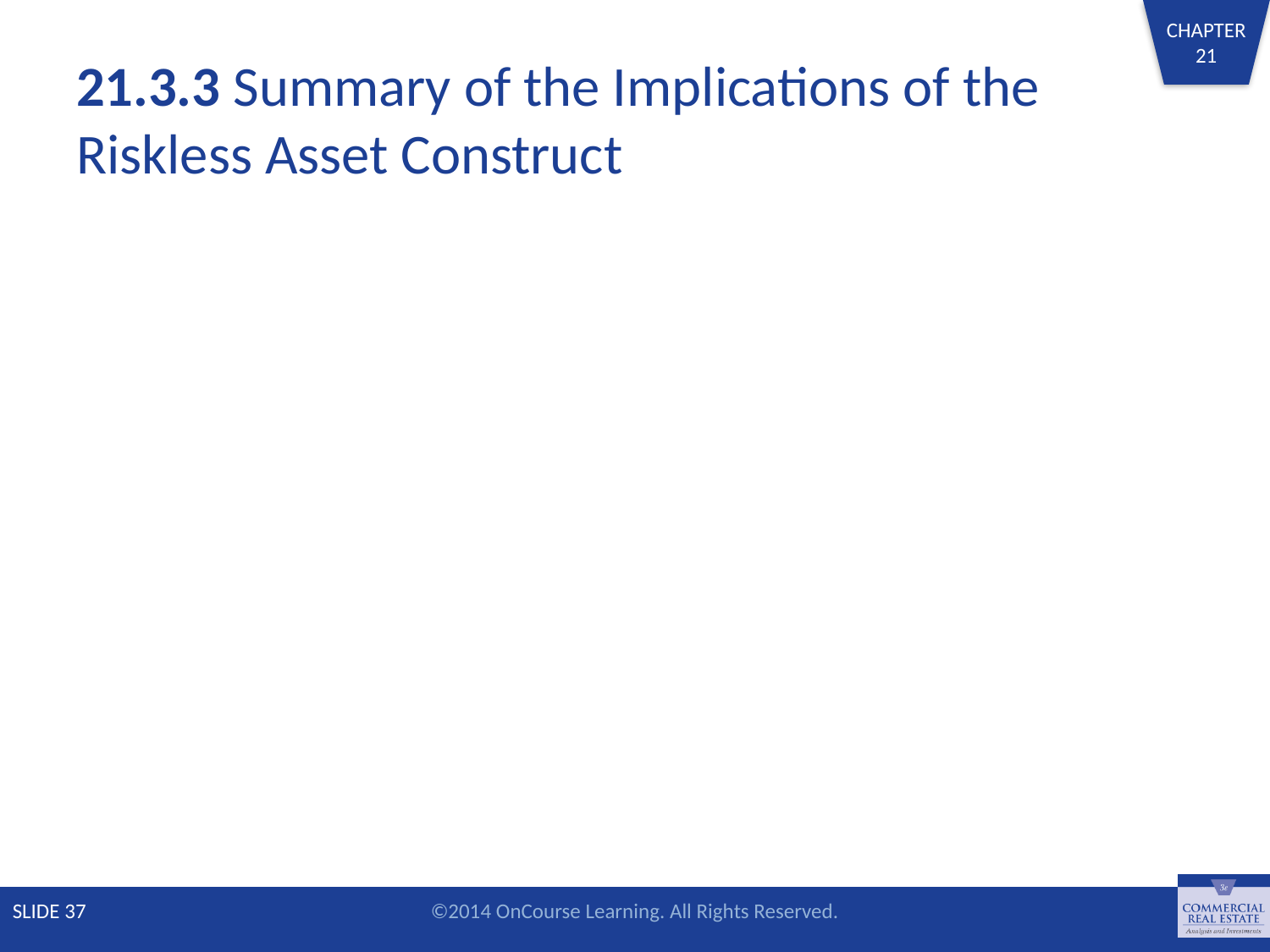

# 21.3.3 Summary of the Implications of the Riskless Asset Construct

SLIDE 37